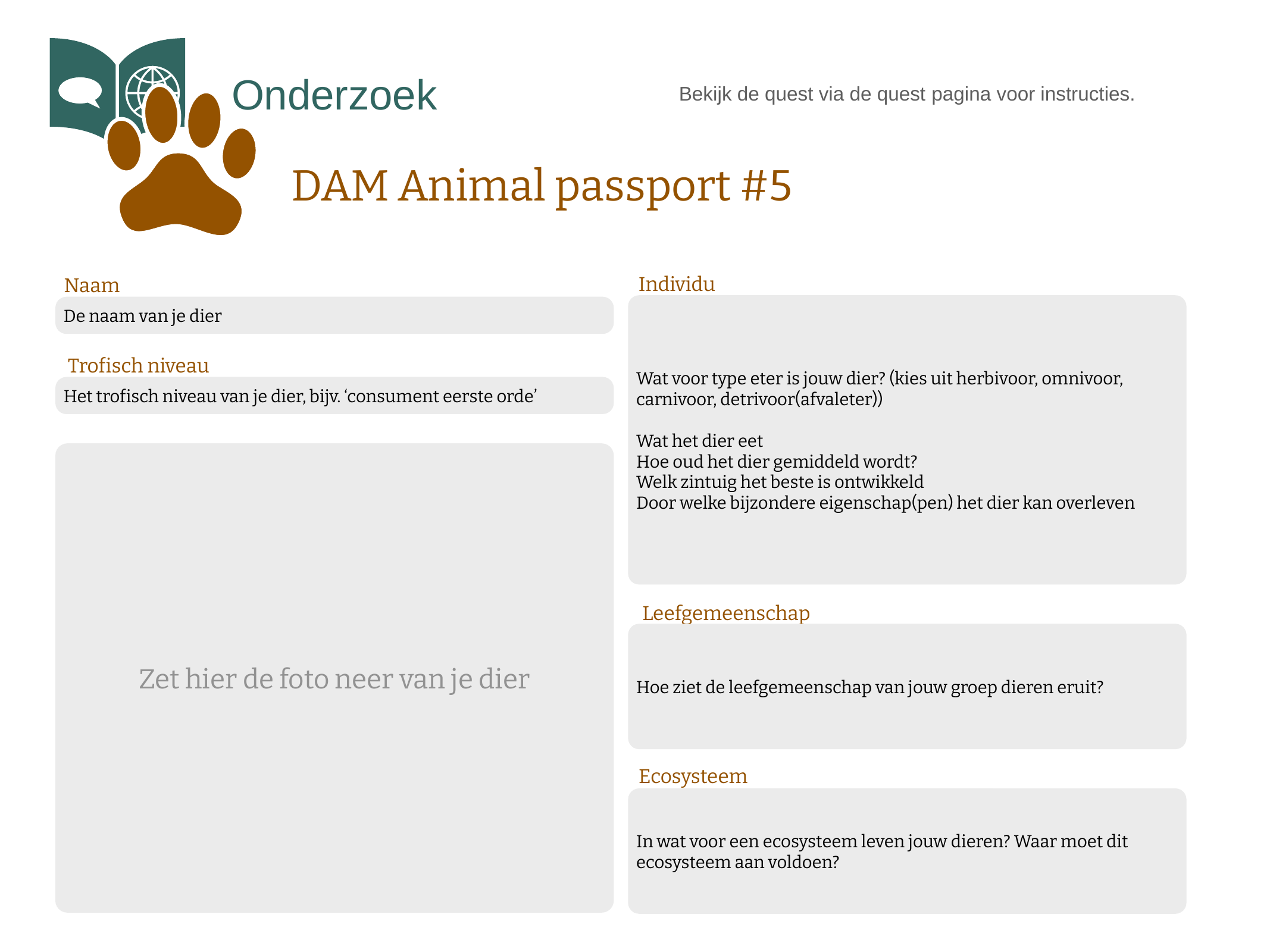

Onderzoek
Bekijk de quest via de quest pagina voor instructies.

DAM Animal passport #5
Individu
Naam
Wat voor type eter is jouw dier? (kies uit herbivoor, omnivoor, carnivoor, detrivoor(afvaleter))

Wat het dier eet
Hoe oud het dier gemiddeld wordt?
Welk zintuig het beste is ontwikkeld
Door welke bijzondere eigenschap(pen) het dier kan overleven
De naam van je dier
Trofisch niveau
Het trofisch niveau van je dier, bijv. ‘consument eerste orde’
Zet hier de foto neer van je dier
Leefgemeenschap
Hoe ziet de leefgemeenschap van jouw groep dieren eruit?
Ecosysteem
In wat voor een ecosysteem leven jouw dieren? Waar moet dit ecosysteem aan voldoen?